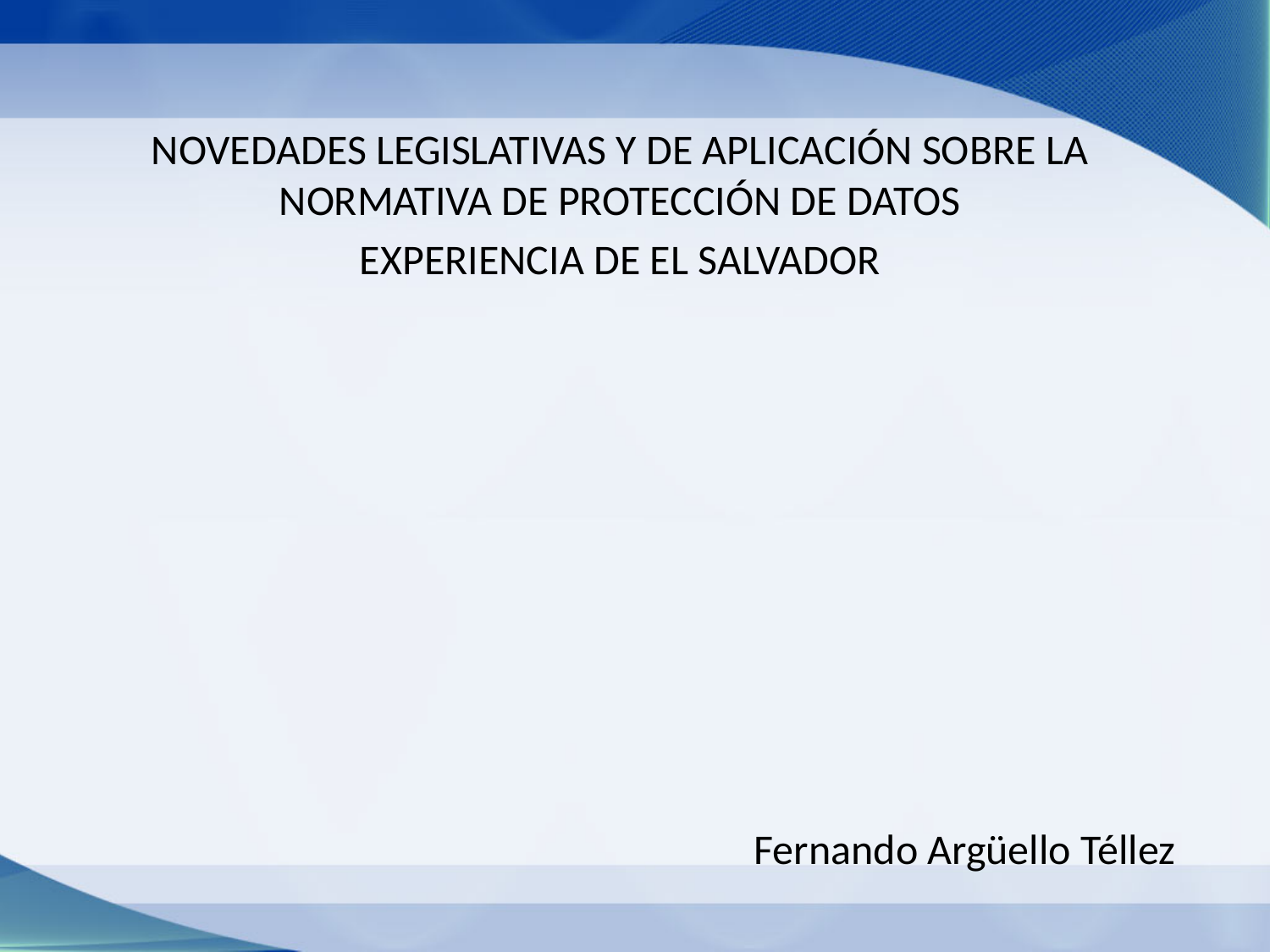

NOVEDADES LEGISLATIVAS Y DE APLICACIÓN SOBRE LA NORMATIVA DE PROTECCIÓN DE DATOS
EXPERIENCIA DE EL SALVADOR
Fernando Argüello Téllez